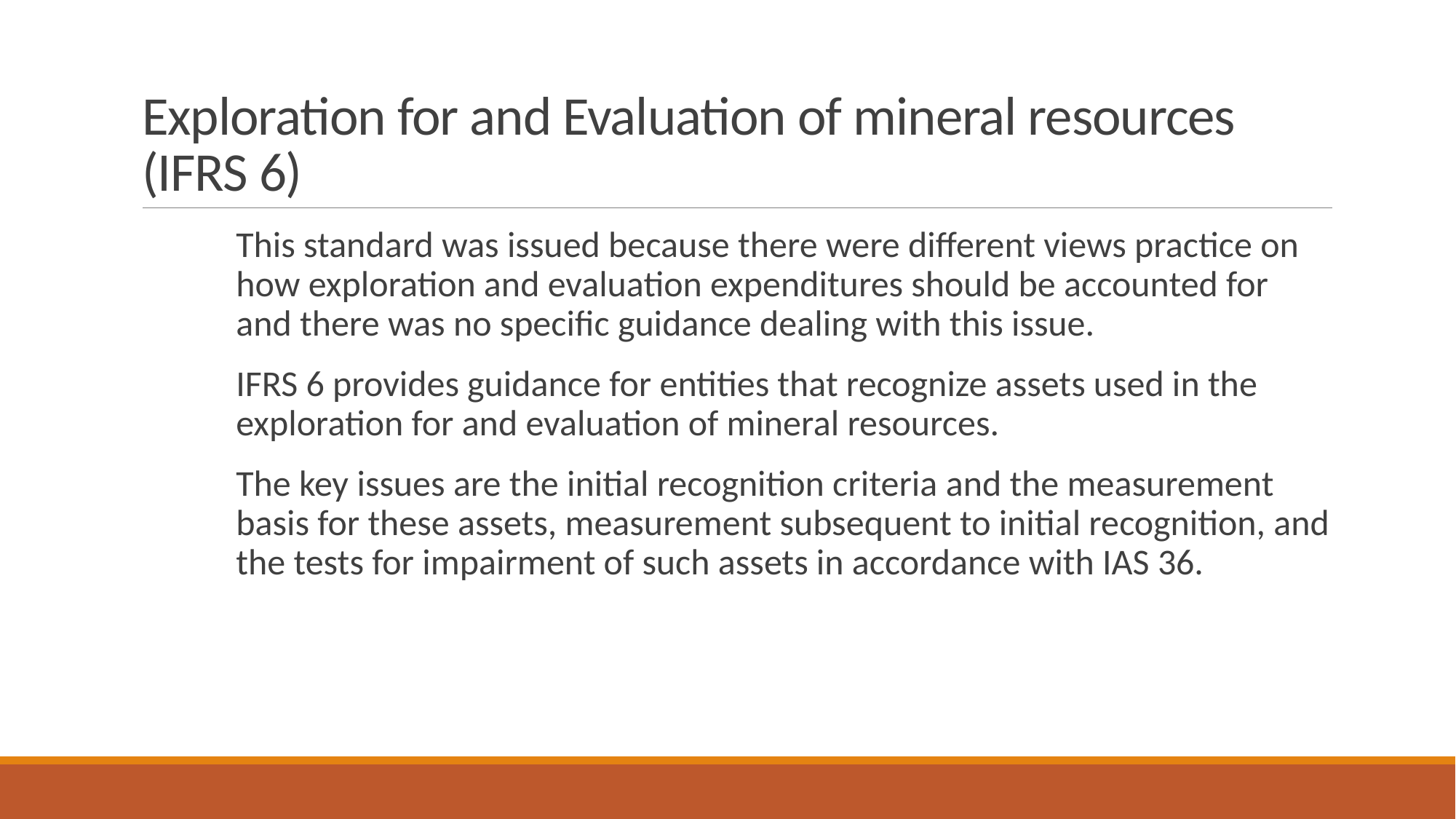

# Exploration for and Evaluation of mineral resources (IFRS 6)
This standard was issued because there were different views practice on how exploration and evaluation expenditures should be accounted for and there was no specific guidance dealing with this issue.
IFRS 6 provides guidance for entities that recognize assets used in the exploration for and evaluation of mineral resources.
The key issues are the initial recognition criteria and the measurement basis for these assets, measurement subsequent to initial recognition, and the tests for impairment of such assets in accordance with IAS 36.